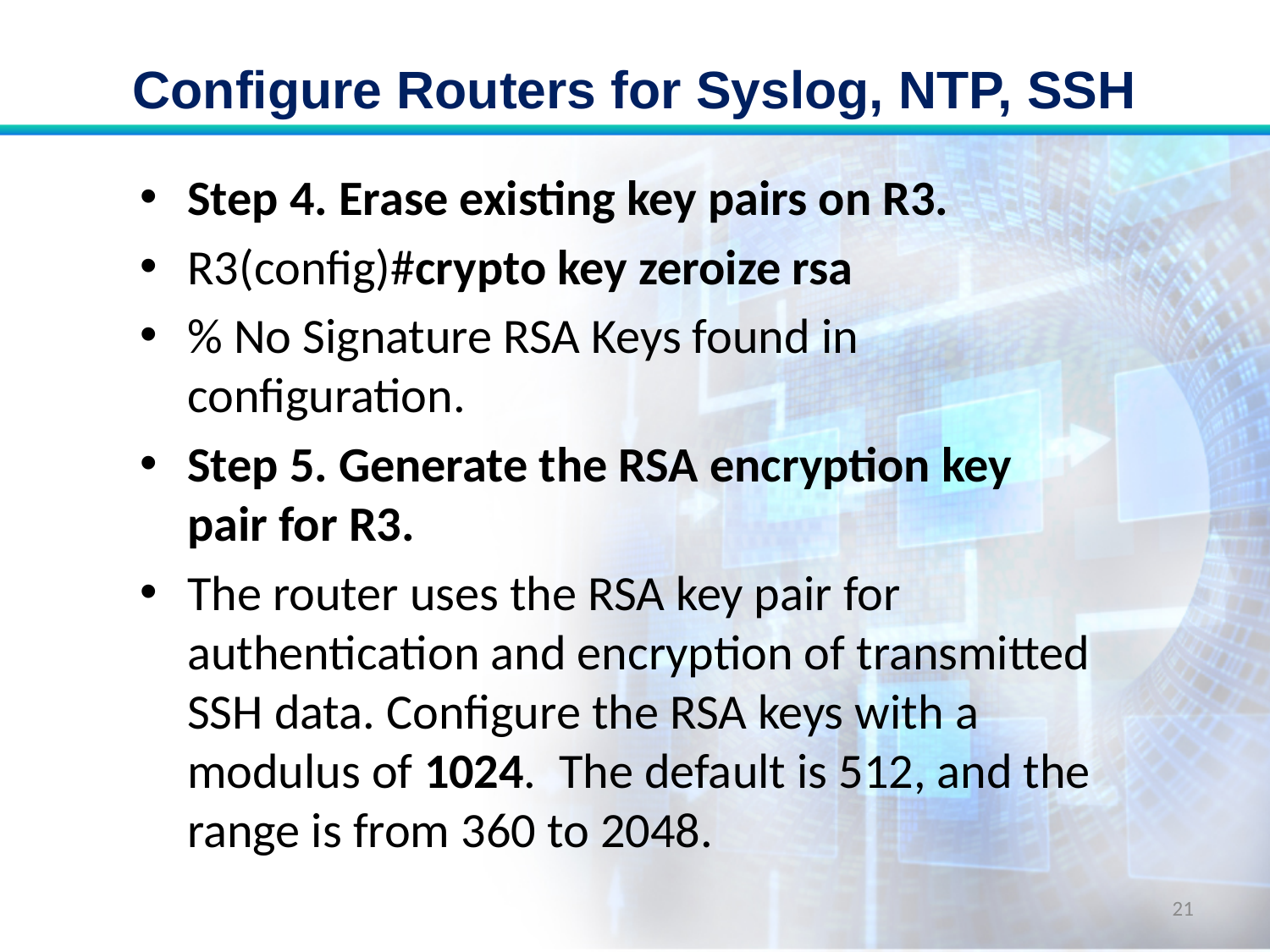

# Configure Routers for Syslog, NTP, SSH
Step 4. Erase existing key pairs on R3.
R3(config)#crypto key zeroize rsa
% No Signature RSA Keys found in configuration.
Step 5. Generate the RSA encryption key pair for R3.
The router uses the RSA key pair for authentication and encryption of transmitted SSH data. Configure the RSA keys with a modulus of 1024.  The default is 512, and the range is from 360 to 2048.

21